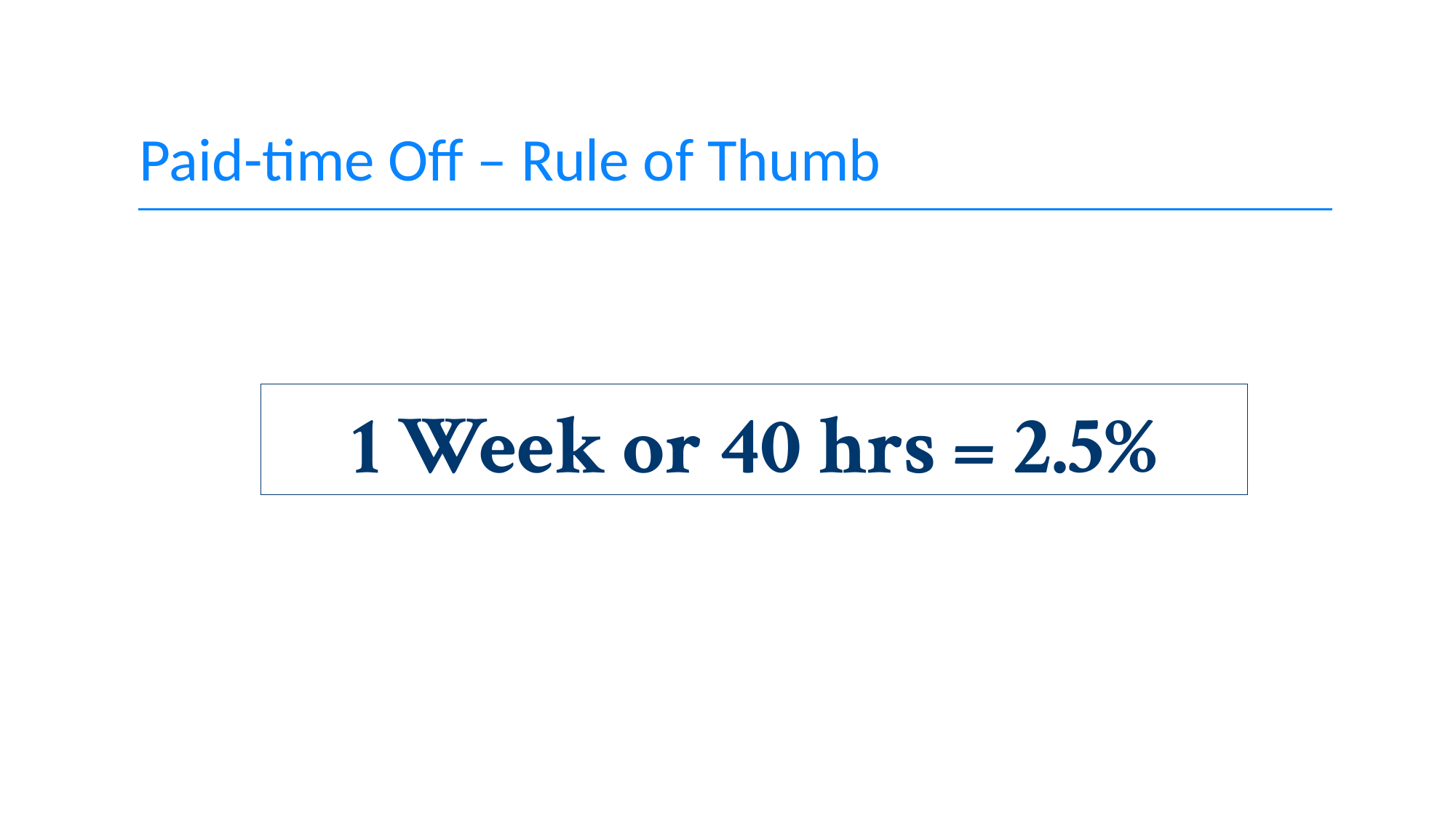

# Paid-time Off – Rule of Thumb
1 Week or 40 hrs = 2.5%